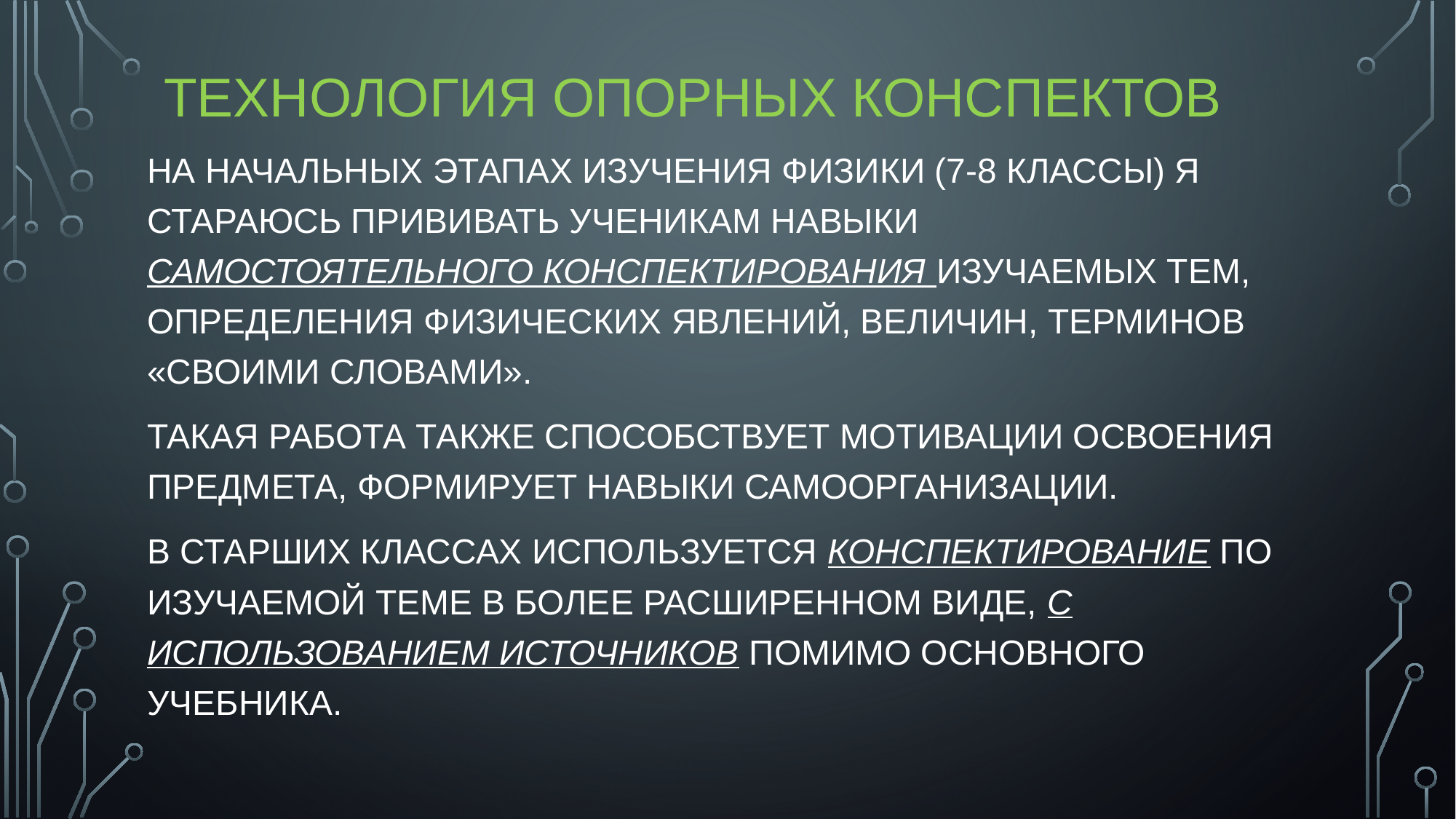

# Технология опорных конспектов
На начальных этапах изучения физики (7-8 классы) я стараюсь прививать ученикам навыки самостоятельного конспектирования изучаемых тем, определения физических явлений, величин, терминов «своими словами».
Такая работа также способствует мотивации освоения предмета, формирует навыки самоорганизации.
В старших классах используется конспектирование по изучаемой теме в более расширенном виде, с использованием источников помимо основного учебника.